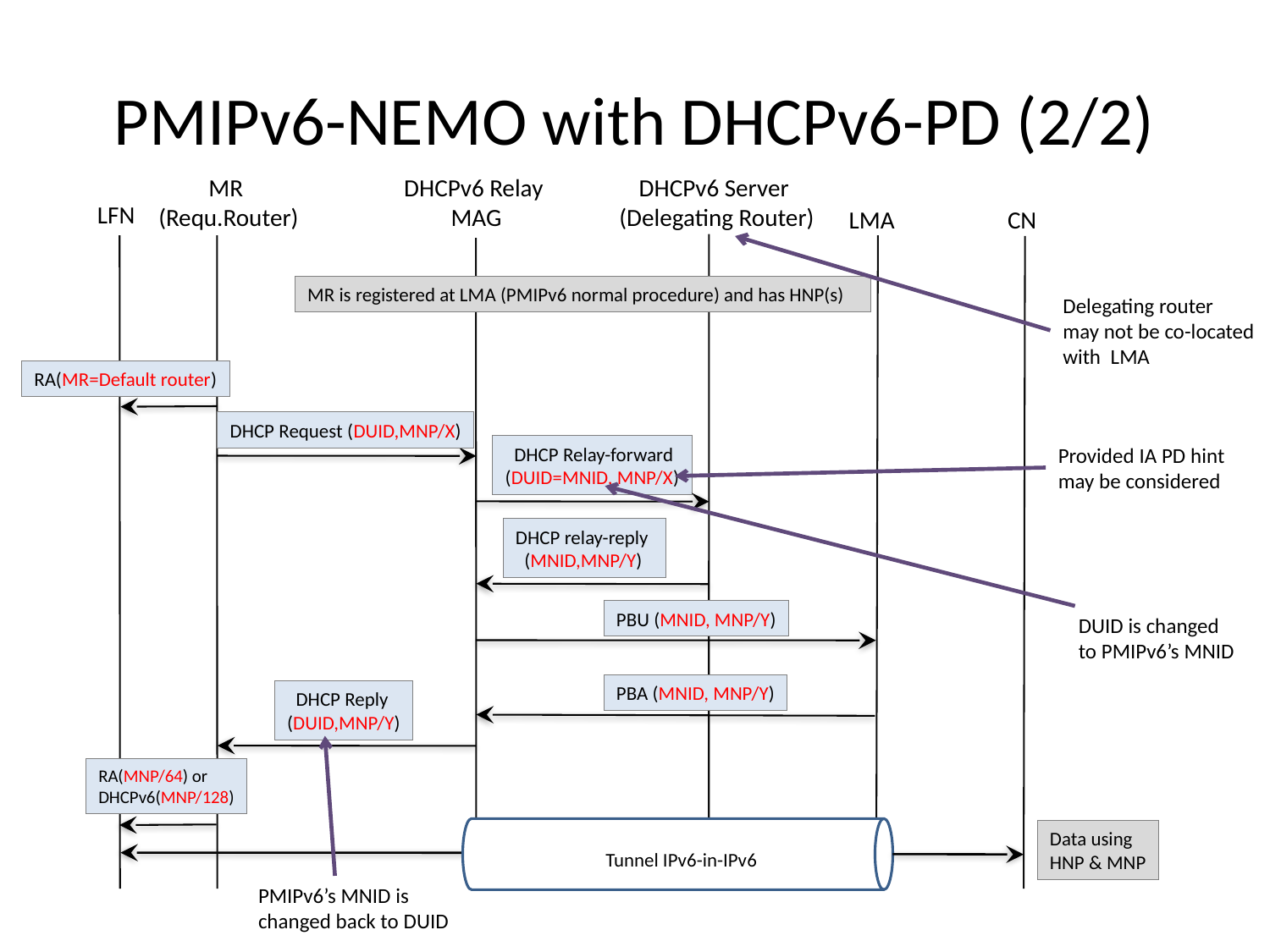

# PMIPv6-NEMO with DHCPv6-PD (2/2)
MR
(Requ.Router)
DHCPv6 Relay
MAG
DHCPv6 Server
(Delegating Router)
LFN
LMA
CN
MR is registered at LMA (PMIPv6 normal procedure) and has HNP(s)
Delegating router
may not be co-located
with  LMA
RA(MR=Default router)
DHCP Request (DUID,MNP/X)
  DHCP Relay-forward
(DUID=MNID, MNP/X)
Provided IA PD hint
may be considered
DHCP relay-reply
  (MNID,MNP/Y)
PBU (MNID, MNP/Y)
DUID is changed
to PMIPv6’s MNID

PBA (MNID, MNP/Y)
  DHCP Reply
(DUID,MNP/Y)
RA(MNP/64) or
DHCPv6(MNP/128)
Data using
HNP & MNP
Tunnel IPv6-in-IPv6
PMIPv6’s MNID is
changed back to DUID